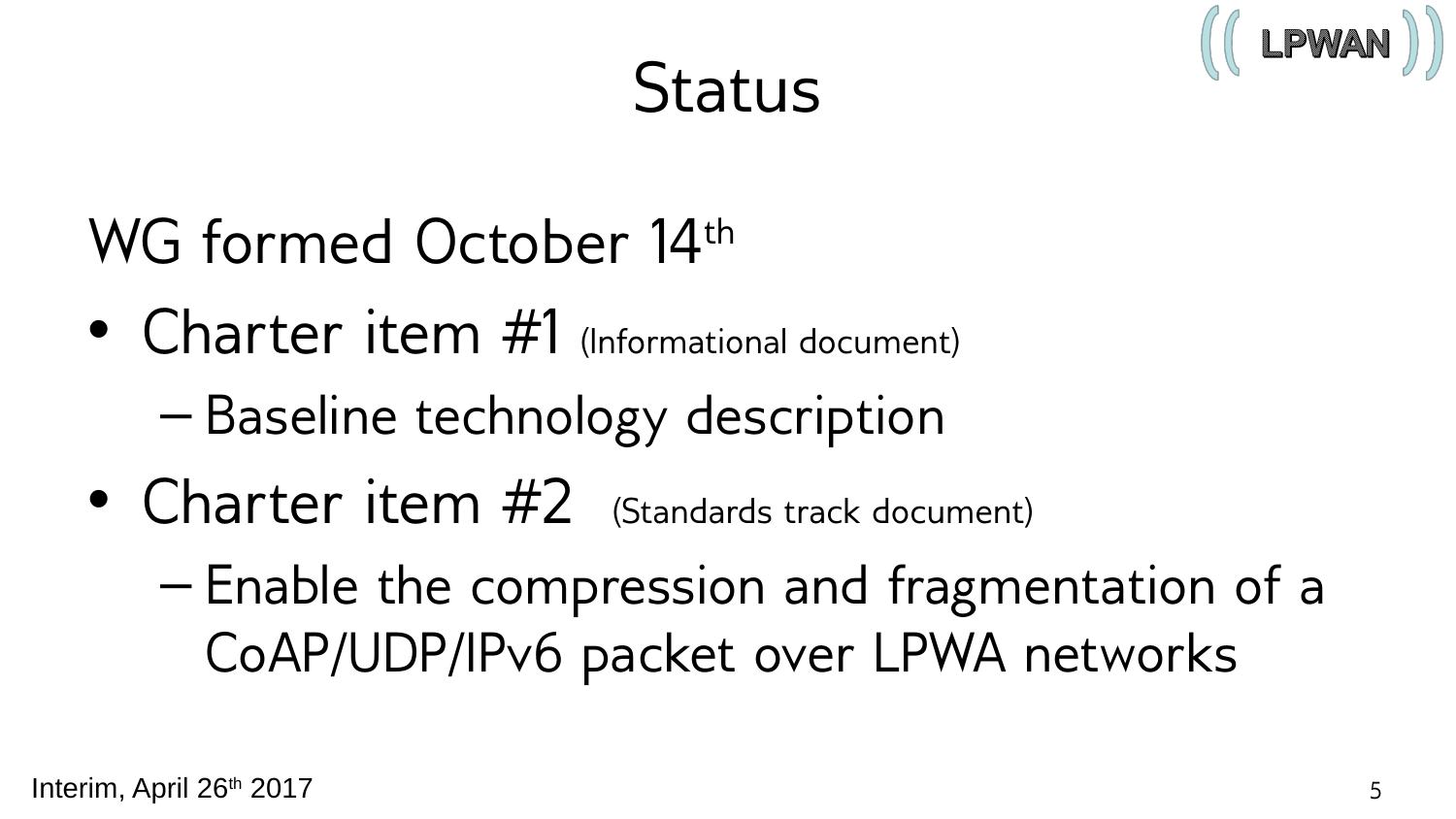

# Status
WG formed October 14th
Charter item #1 (Informational document)
Baseline technology description
Charter item #2  (Standards track document)
Enable the compression and fragmentation of a CoAP/UDP/IPv6 packet over LPWA networks
5